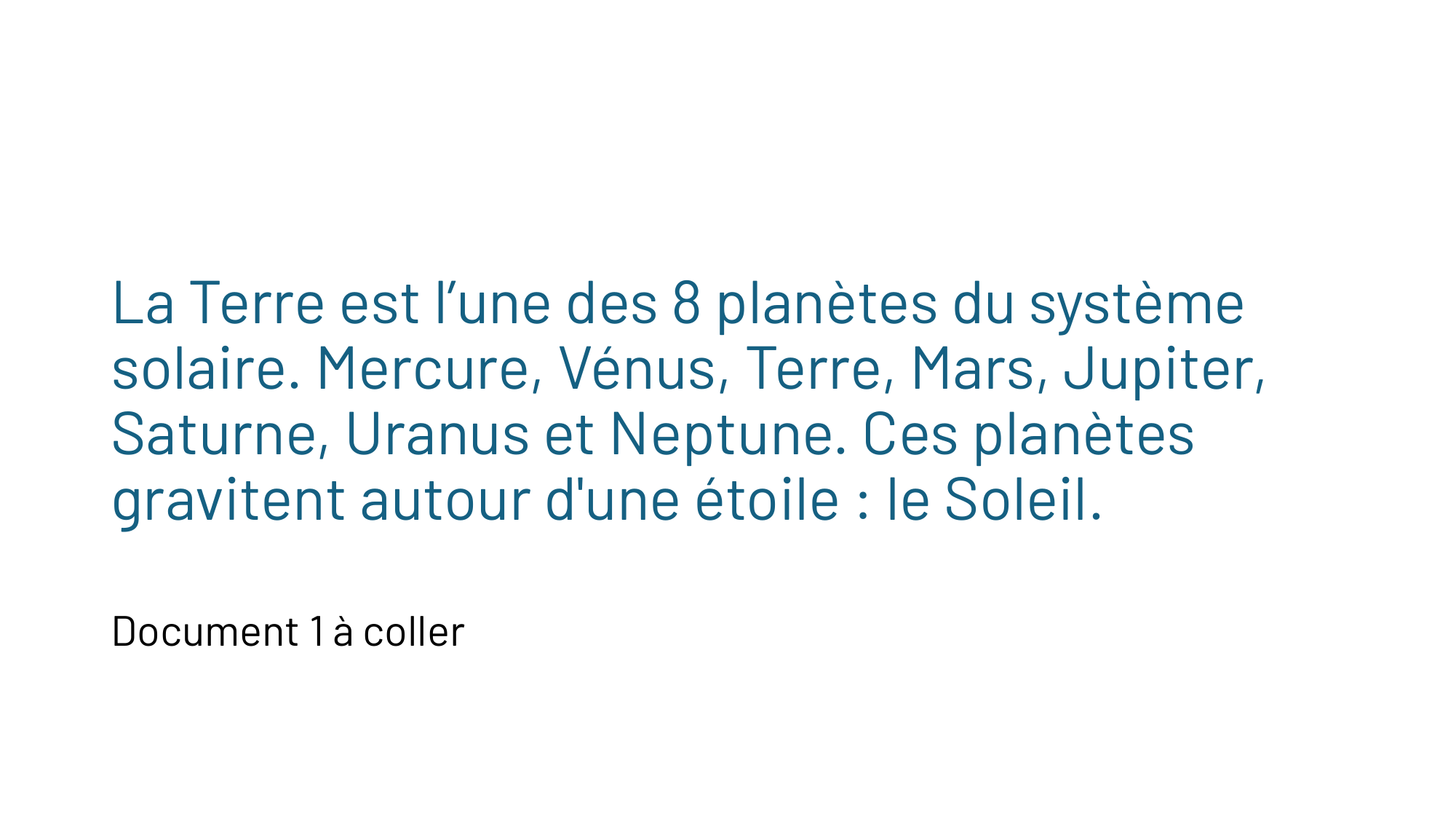

La Terre est l’une des 8 planètes du système solaire. Mercure, Vénus, Terre, Mars, Jupiter, Saturne, Uranus et Neptune. Ces planètes gravitent autour d'une étoile : le Soleil.

Document 1 à coller